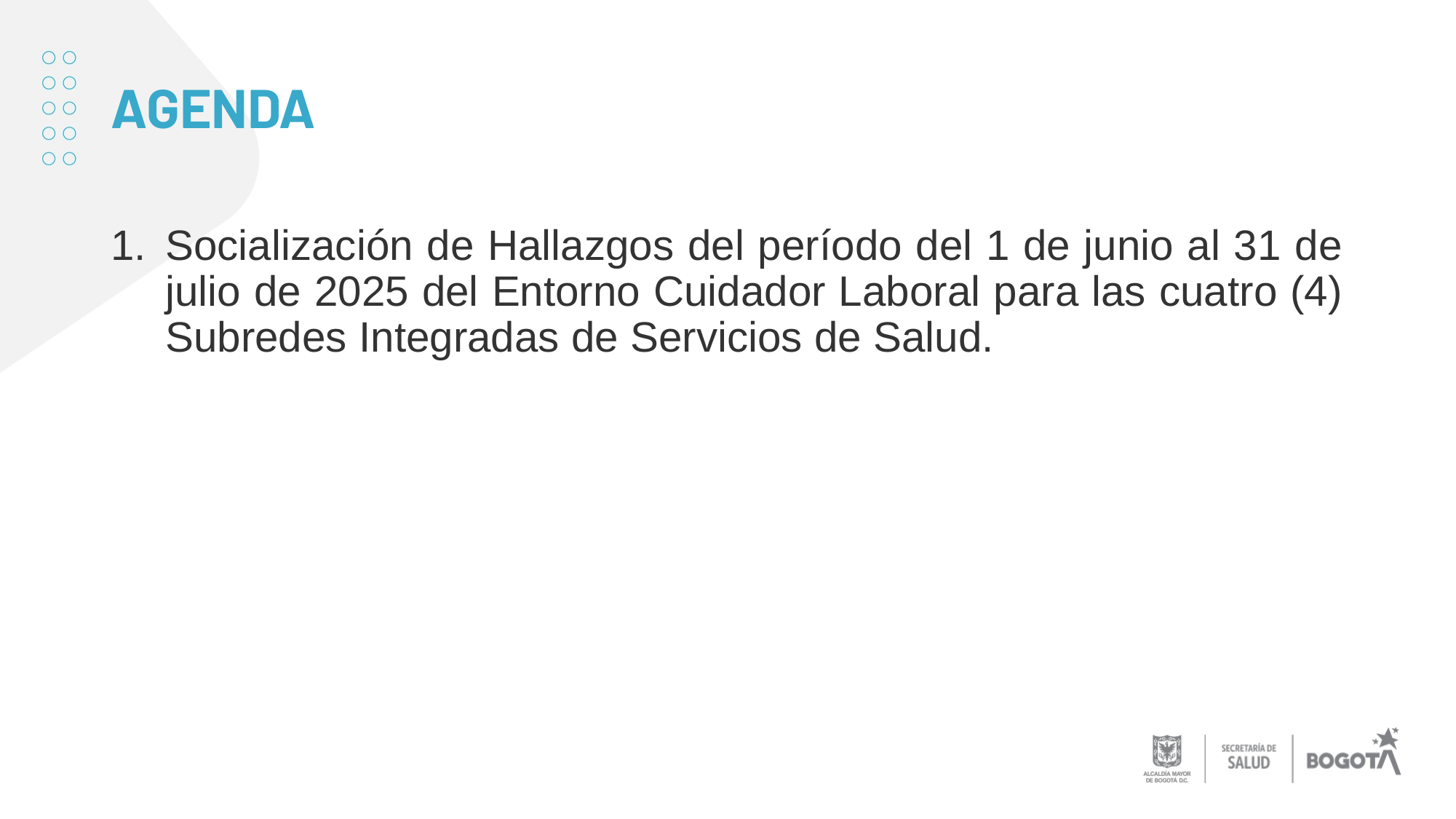

# AGENDA
Socialización de Hallazgos del período del 1 de junio al 31 de julio de 2025 del Entorno Cuidador Laboral para las cuatro (4) Subredes Integradas de Servicios de Salud.